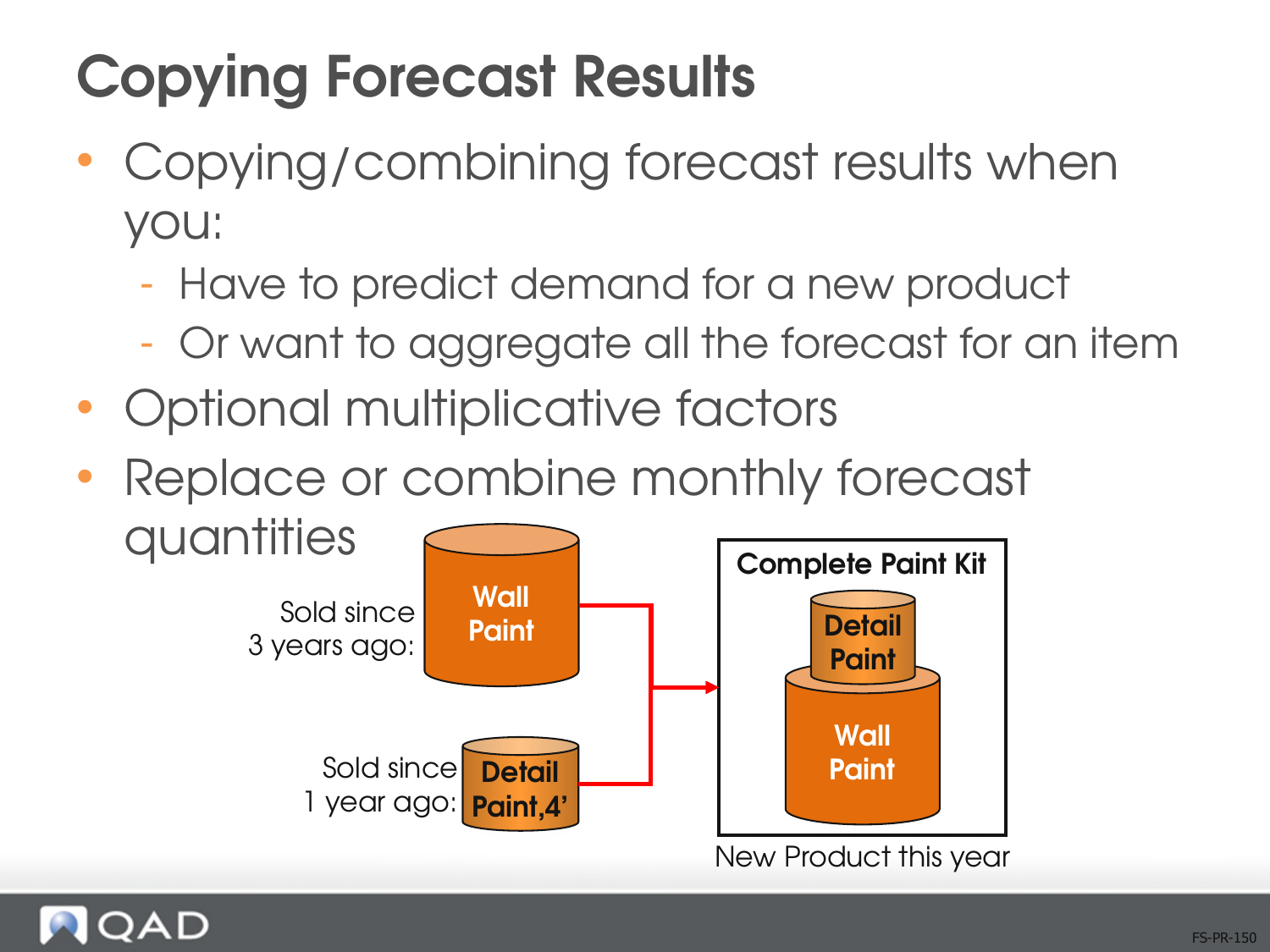

# Copying Forecast Results
Copying/combining forecast results when you:
Have to predict demand for a new product
Or want to aggregate all the forecast for an item
Optional multiplicative factors
Replace or combine monthly forecast quantities
Wall
Paint
Complete Paint Kit
Detail
Paint
Wall
Paint
New Product this year
Sold since
3 years ago:
Detail
Paint,4’
Sold since
1 year ago:
FS-PR-150